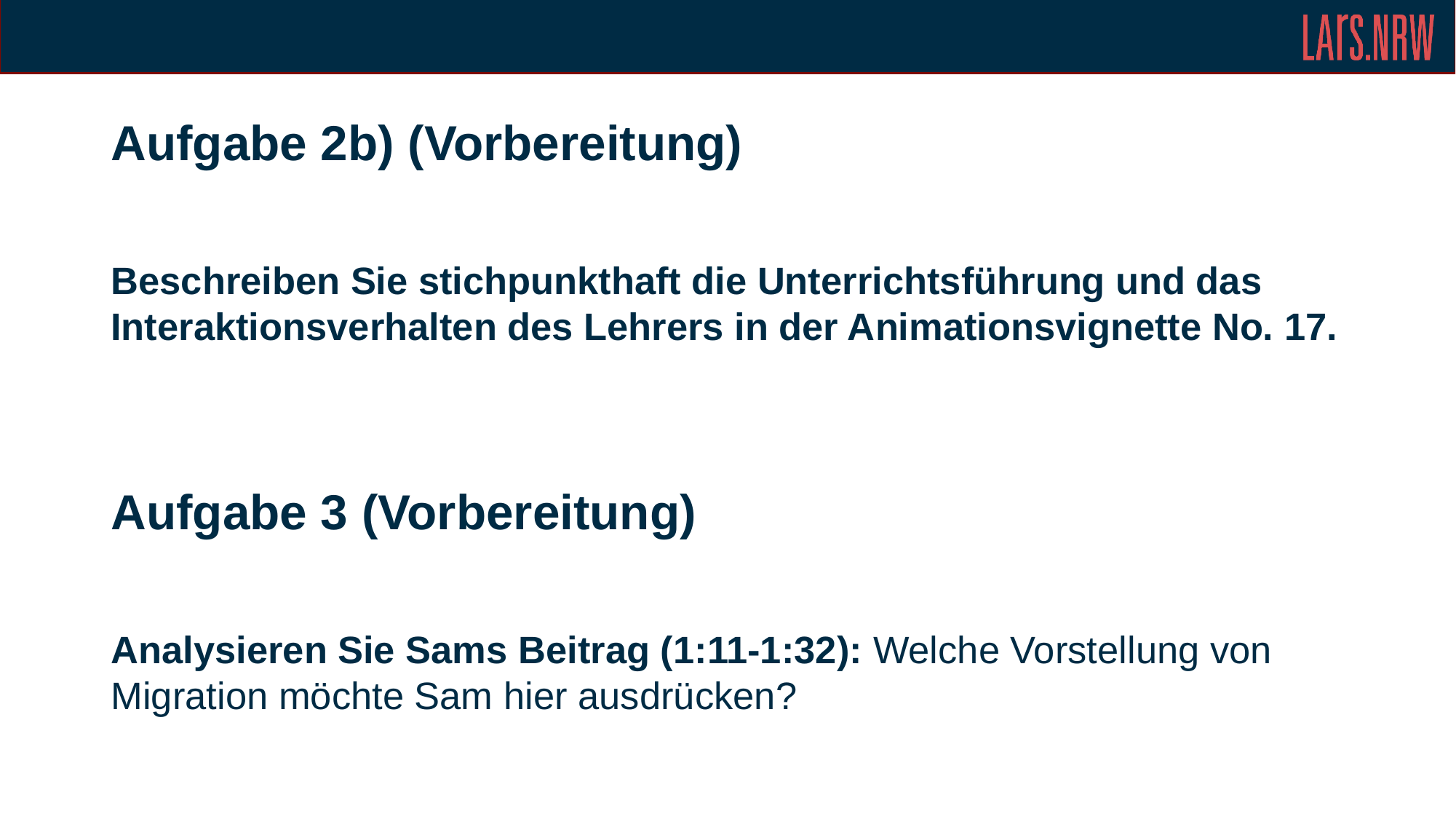

Aufgabe 2b) (Vorbereitung)

Beschreiben Sie stichpunkthaft die Unterrichtsführung und das Interaktionsverhalten des Lehrers in der Animationsvignette No. 17.

Aufgabe 3 (Vorbereitung)

Analysieren Sie Sams Beitrag (1:11-1:32): Welche Vorstellung von Migration möchte Sam hier ausdrücken?